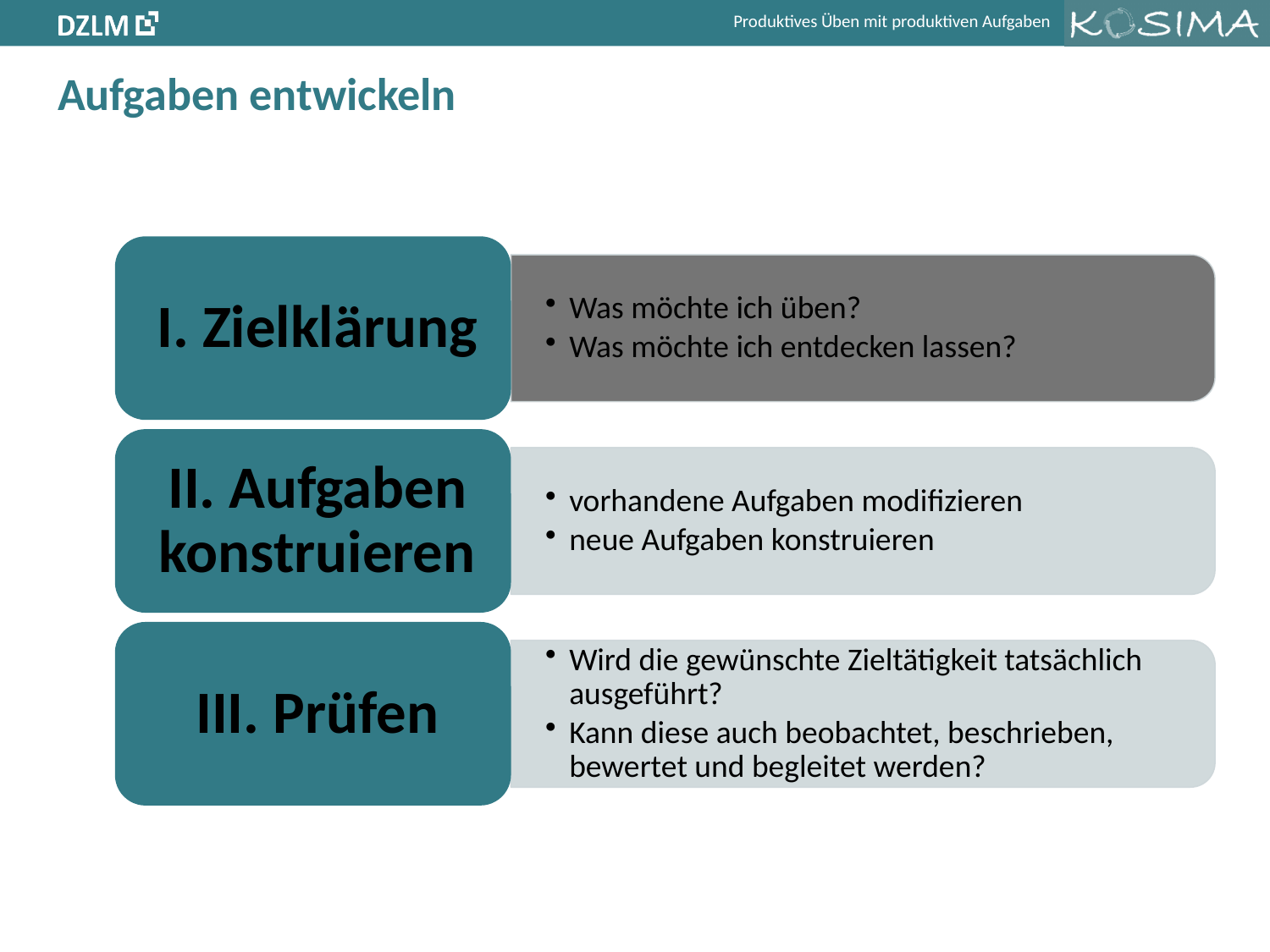

# Aufgaben entwickeln
Was möchte ich üben?
Was möchte ich entdecken lassen?
I. Zielklärung
vorhandene Aufgaben modifizieren
neue Aufgaben konstruieren
II. Aufgaben konstruieren
Wird die gewünschte Zieltätigkeit tatsächlich ausgeführt?
Kann diese auch beobachtet, beschrieben, bewertet und begleitet werden?
III. Prüfen